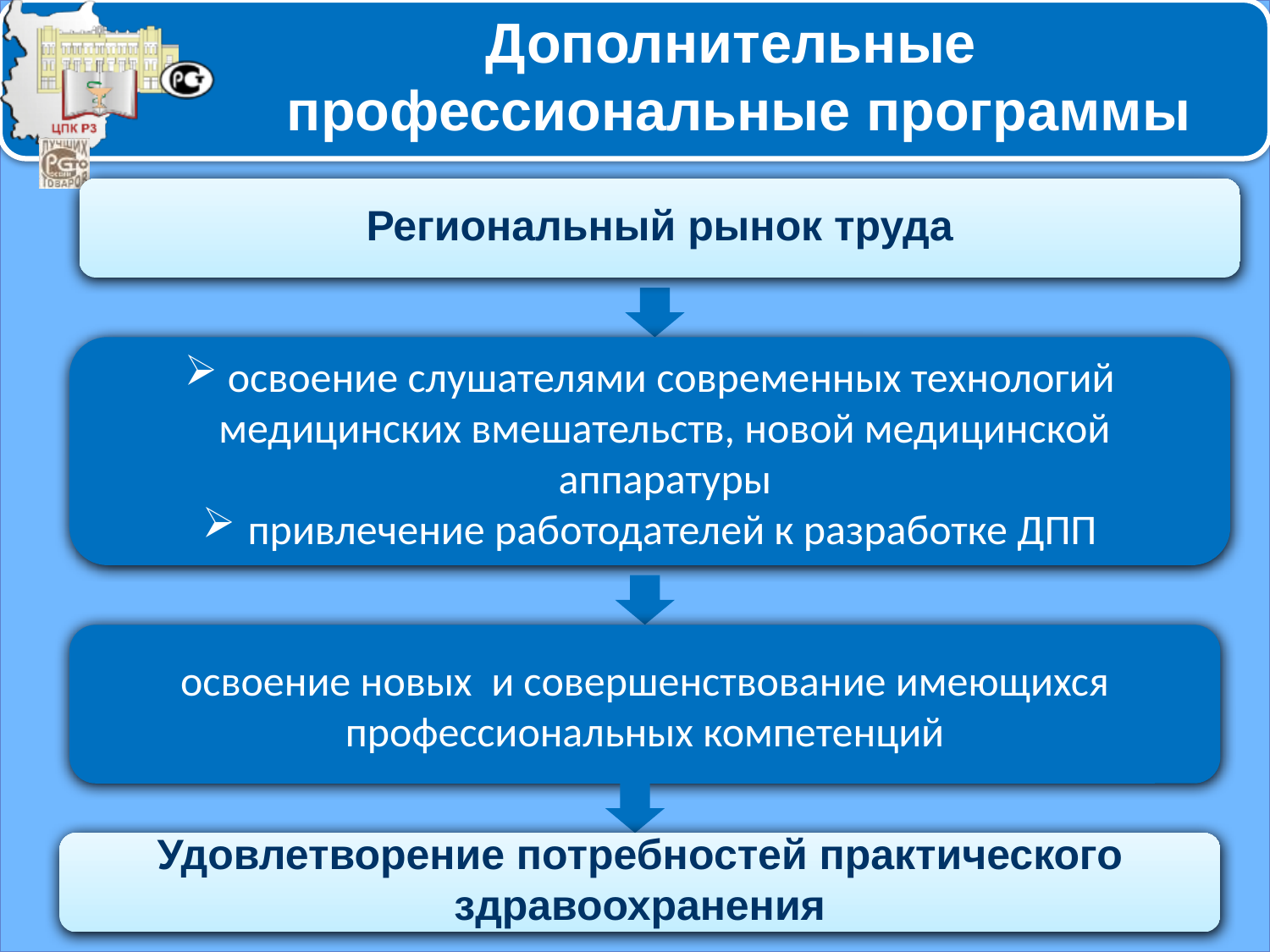

# Дополнительные профессиональные программы

Региональный рынок труда

 освоение слушателями современных технологий медицинских вмешательств, новой медицинской аппаратуры
 привлечение работодателей к разработке ДПП

освоение новых  и совершенствование имеющихся профессиональных компетенций

Удовлетворение потребностей практического здравоохранения